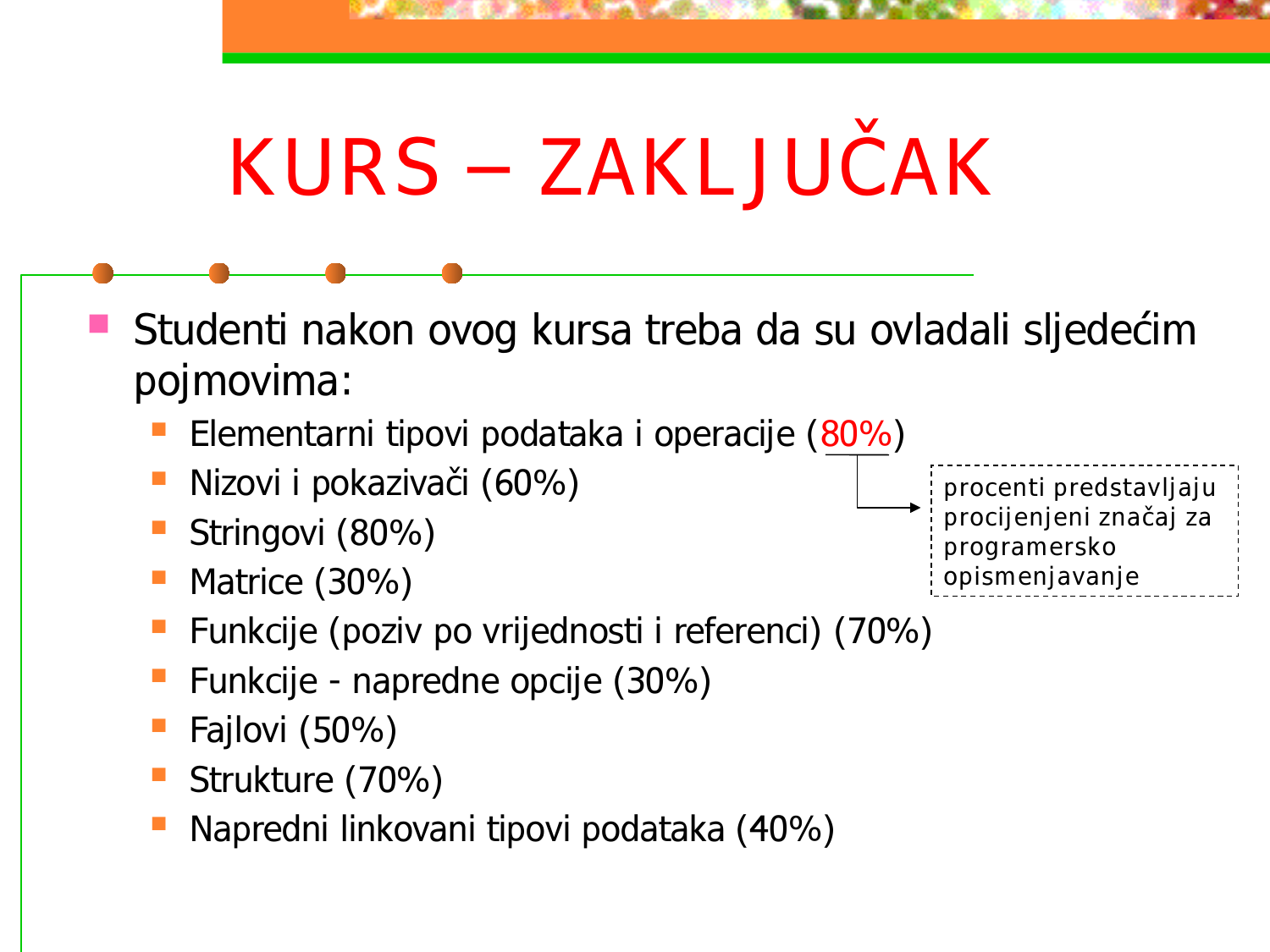

# KURS – ZAKLJUČAK
Studenti nakon ovog kursa treba da su ovladali sljedećim pojmovima:
Elementarni tipovi podataka i operacije (80%)
Nizovi i pokazivači (60%)
Stringovi (80%)
Matrice (30%)
Funkcije (poziv po vrijednosti i referenci) (70%)
Funkcije - napredne opcije (30%)
Fajlovi (50%)
Strukture (70%)
Napredni linkovani tipovi podataka (40%)

procenti predstavljaju procijenjeni značaj za programersko opismenjavanje